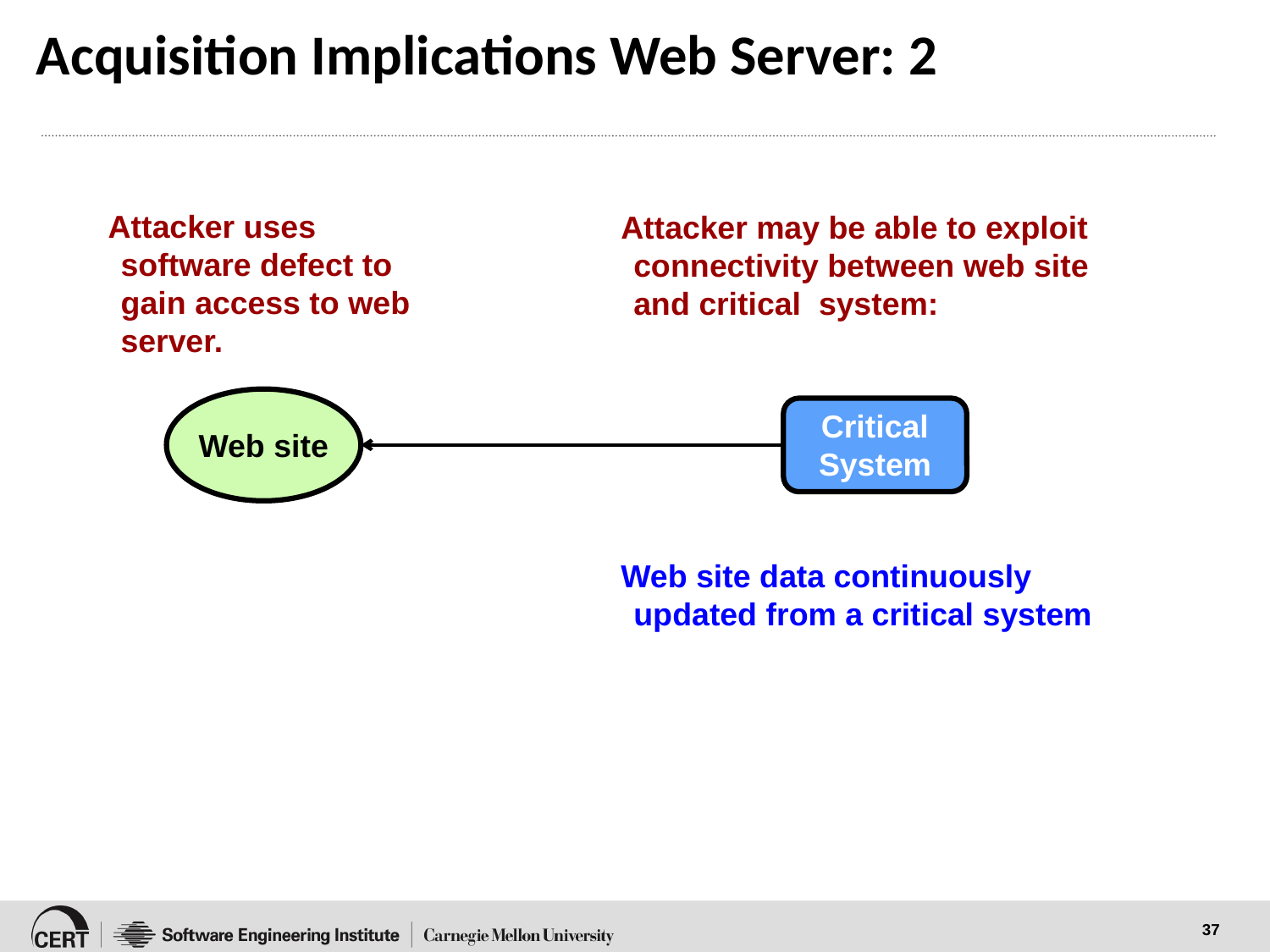

# Acquisition Implications Web Server: 2
Attacker uses software defect to gain access to web server.
Attacker may be able to exploit  connectivity between web site and critical  system:

Critical System
Web site
Web site data continuously updated from a critical system